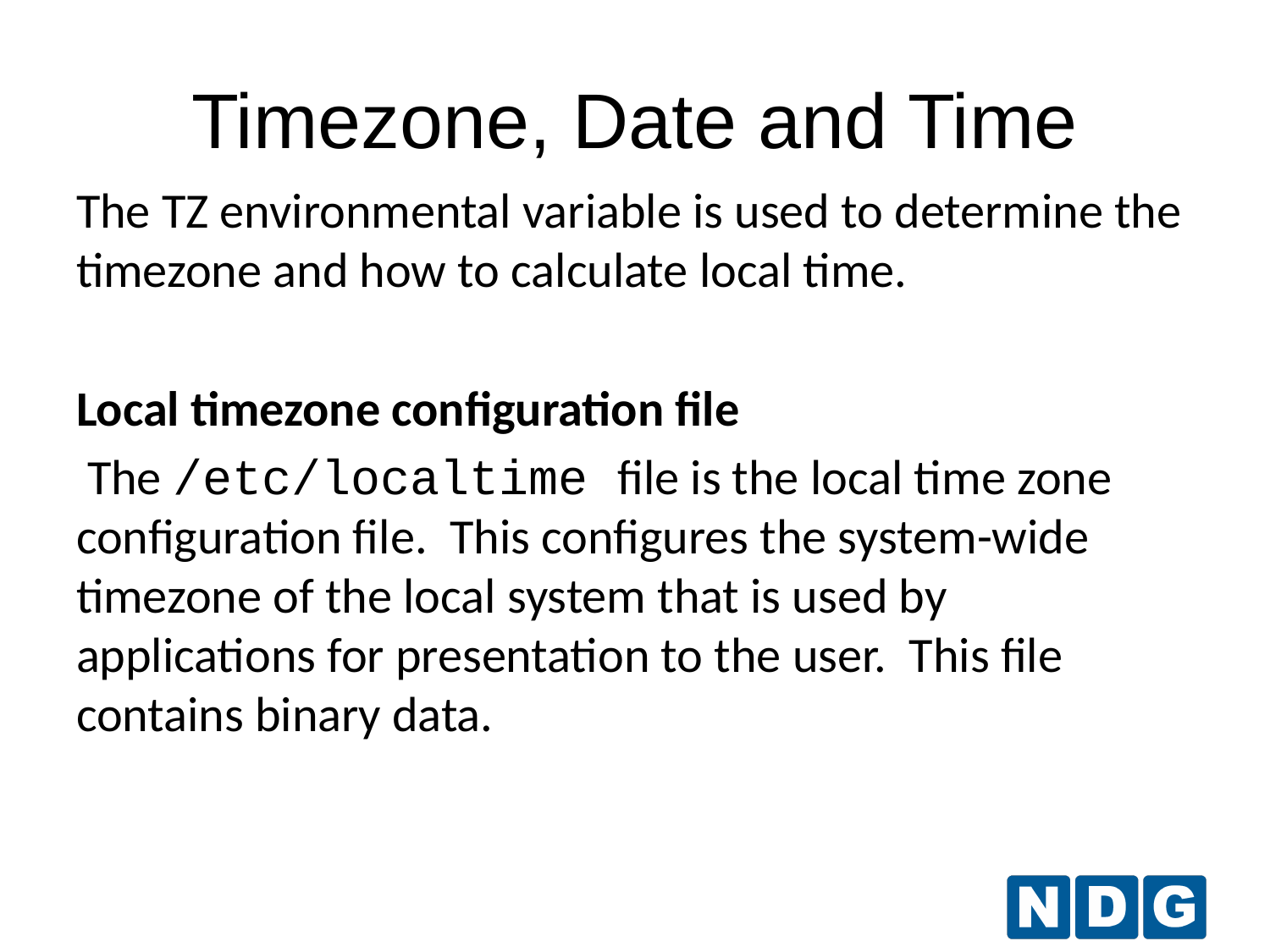

Timezone, Date and Time
The TZ environmental variable is used to determine the timezone and how to calculate local time.

Local timezone configuration file
 The /etc/localtime file is the local time zone configuration file.  This configures the system-wide timezone of the local system that is used by applications for presentation to the user.  This file contains binary data.